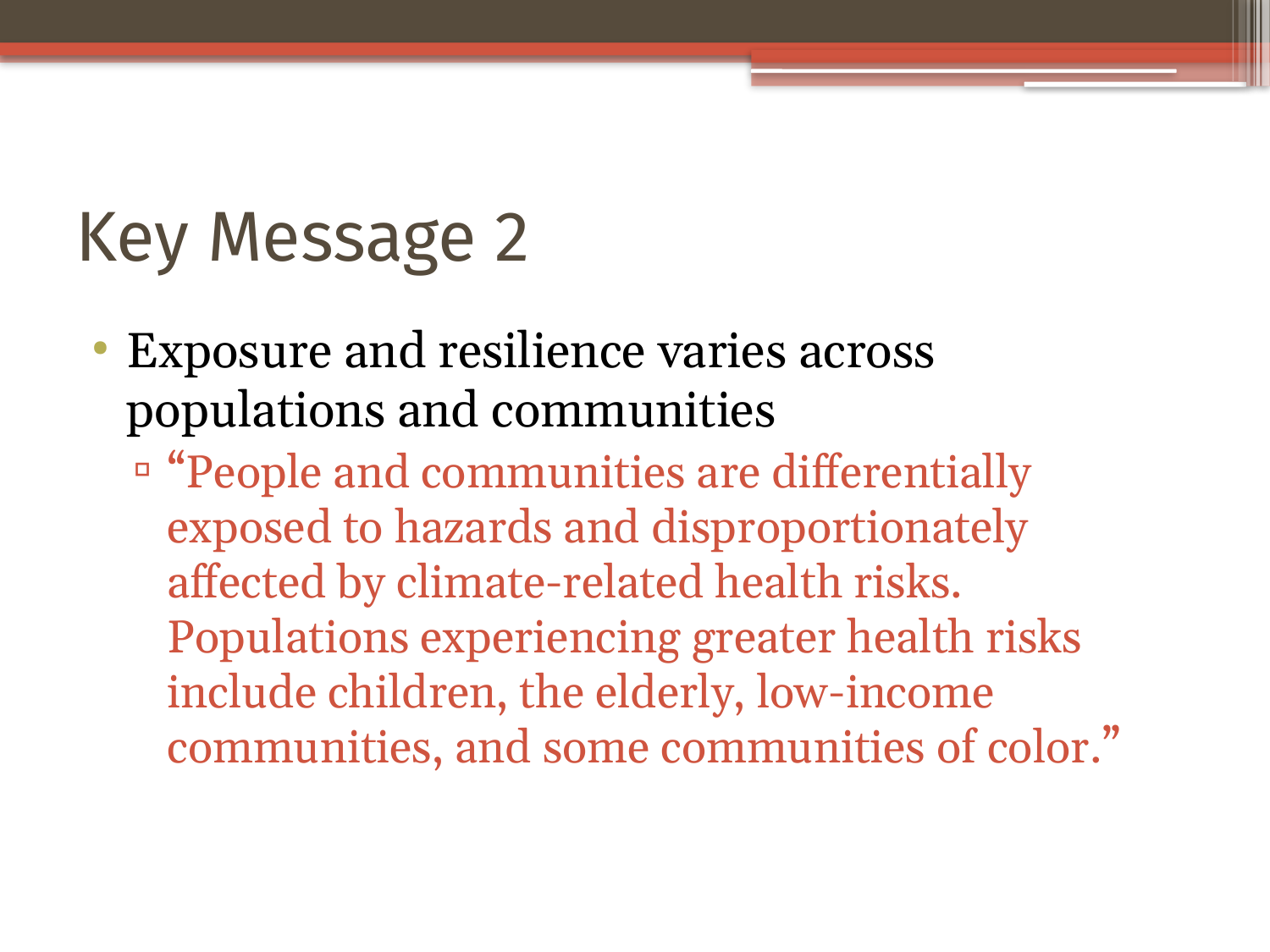

# Key Message 2
Exposure and resilience varies across populations and communities
“People and communities are differentially exposed to hazards and disproportionately affected by climate-related health risks. Populations experiencing greater health risks include children, the elderly, low-income communities, and some communities of color.”